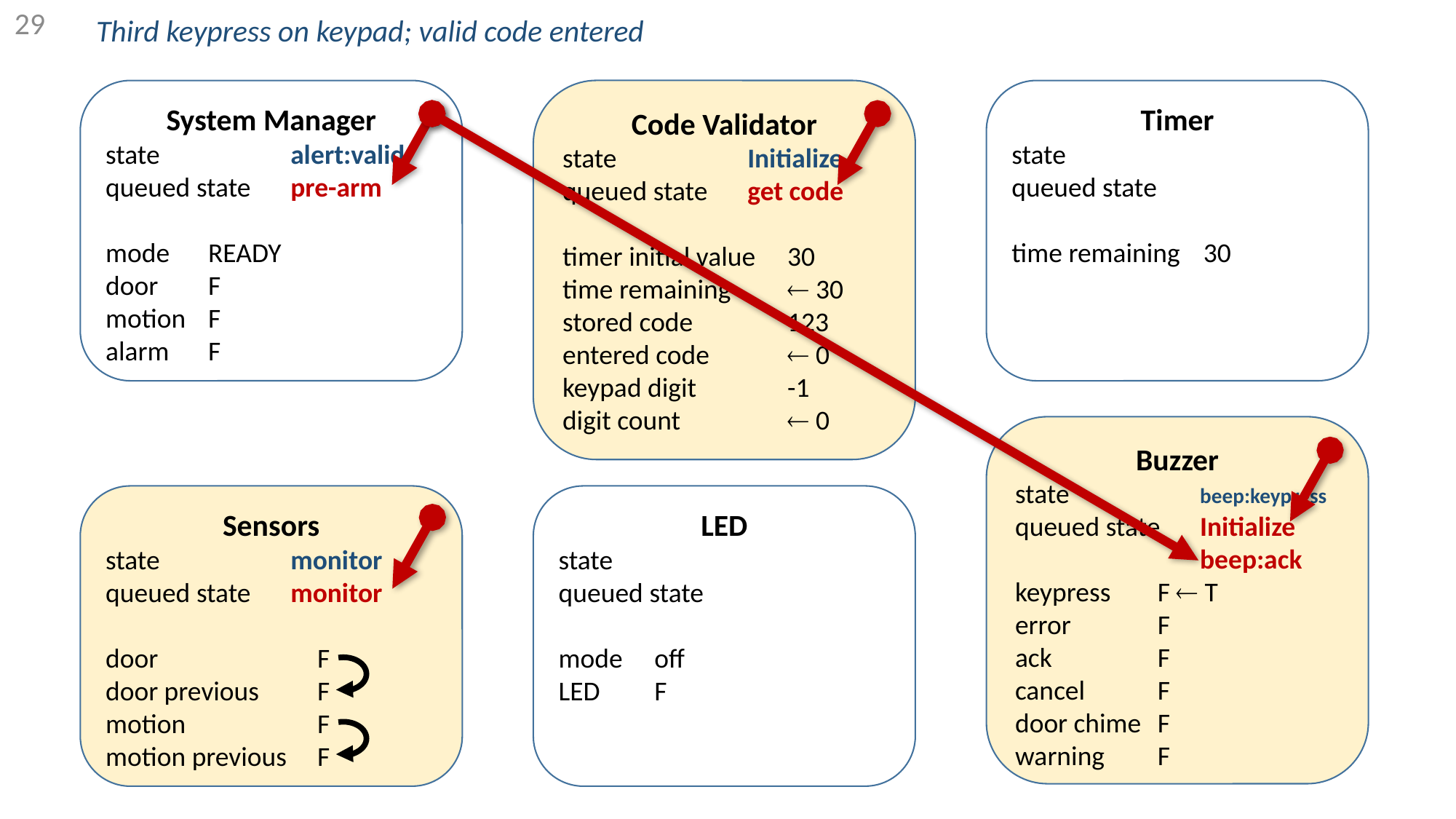

29
Third keypress on keypad; valid code entered
Code Validator
state	Initialize
queued state	get code

timer initial value	30
time remaining	← 30
stored code	123
entered code	← 0
keypad digit	-1
digit count	← 0

Timer
state
queued state

time remaining	30

System Manager
state	alert:valid
queued state	pre-arm

mode	READY
door	F
motion	F
alarm	F
Buzzer
state	beep:keypress
queued state	Initialize 	beep:ack
keypress	F ← T
error	F
ack	F
cancel	F
door chime	F
warning	F

Sensors
state	monitor
queued state	monitor

door	F
door previous	F
motion	F
motion previous	F

LED
state
queued state

mode	off
LED	F